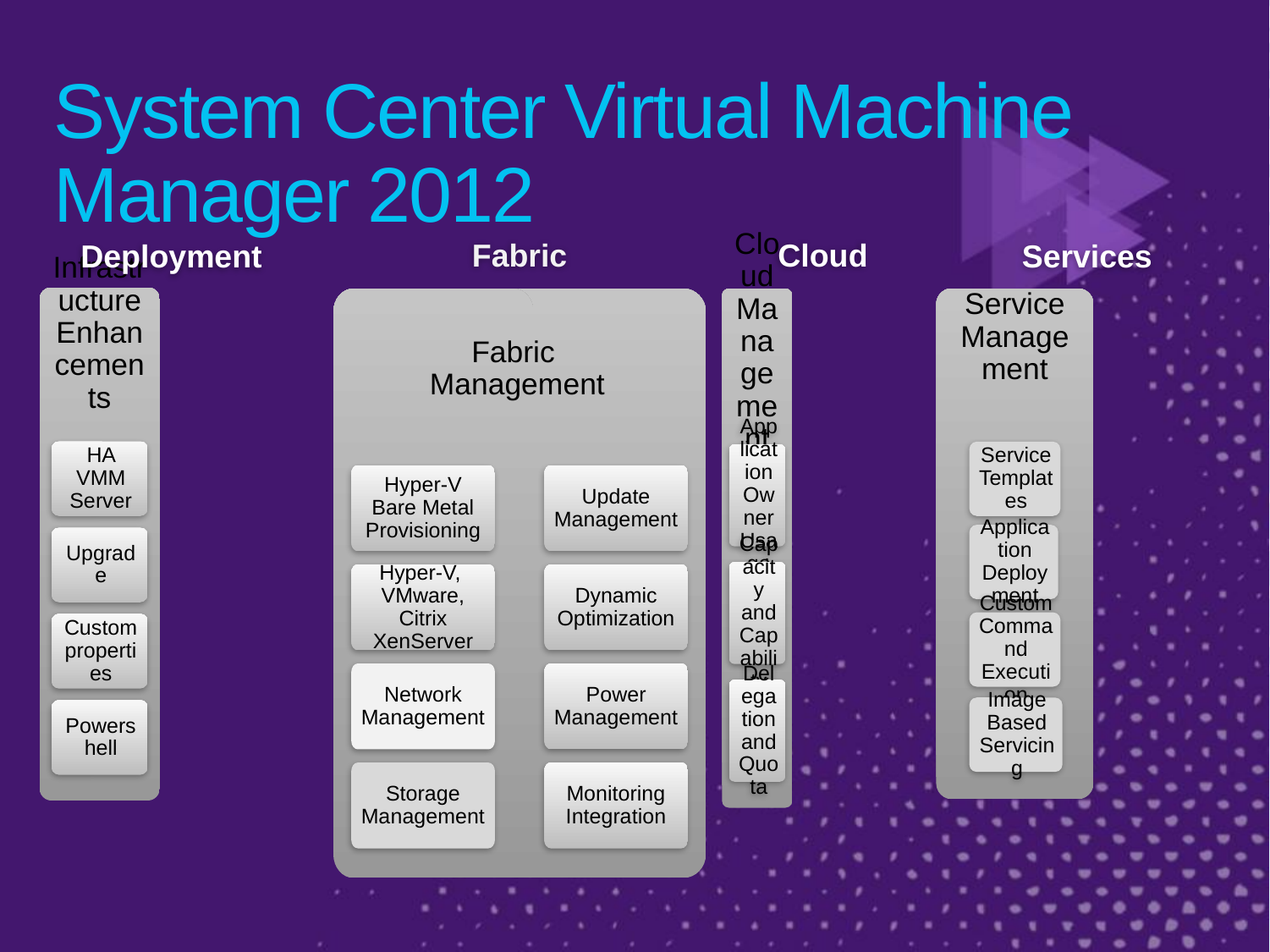

# System Center Virtual Machine Manager 2012
Fabric

Hyper-V Bare Metal Provisioning
Update Management
Hyper-V,
VMware, Citrix XenServer
Dynamic Optimization
Network Management
Power Management
Storage Management
Monitoring Integration
Fabric
Management
Cloud
Cloud Management
Application Owner Usage
Capacity and Capability
Delegation and Quota
Deployment
Infrastructure Enhancements
HA VMM Server
Upgrade
Custom properties
Powershell
Services
Service Management
Service Templates
Application Deployment
Custom Command Execution
Image Based Servicing